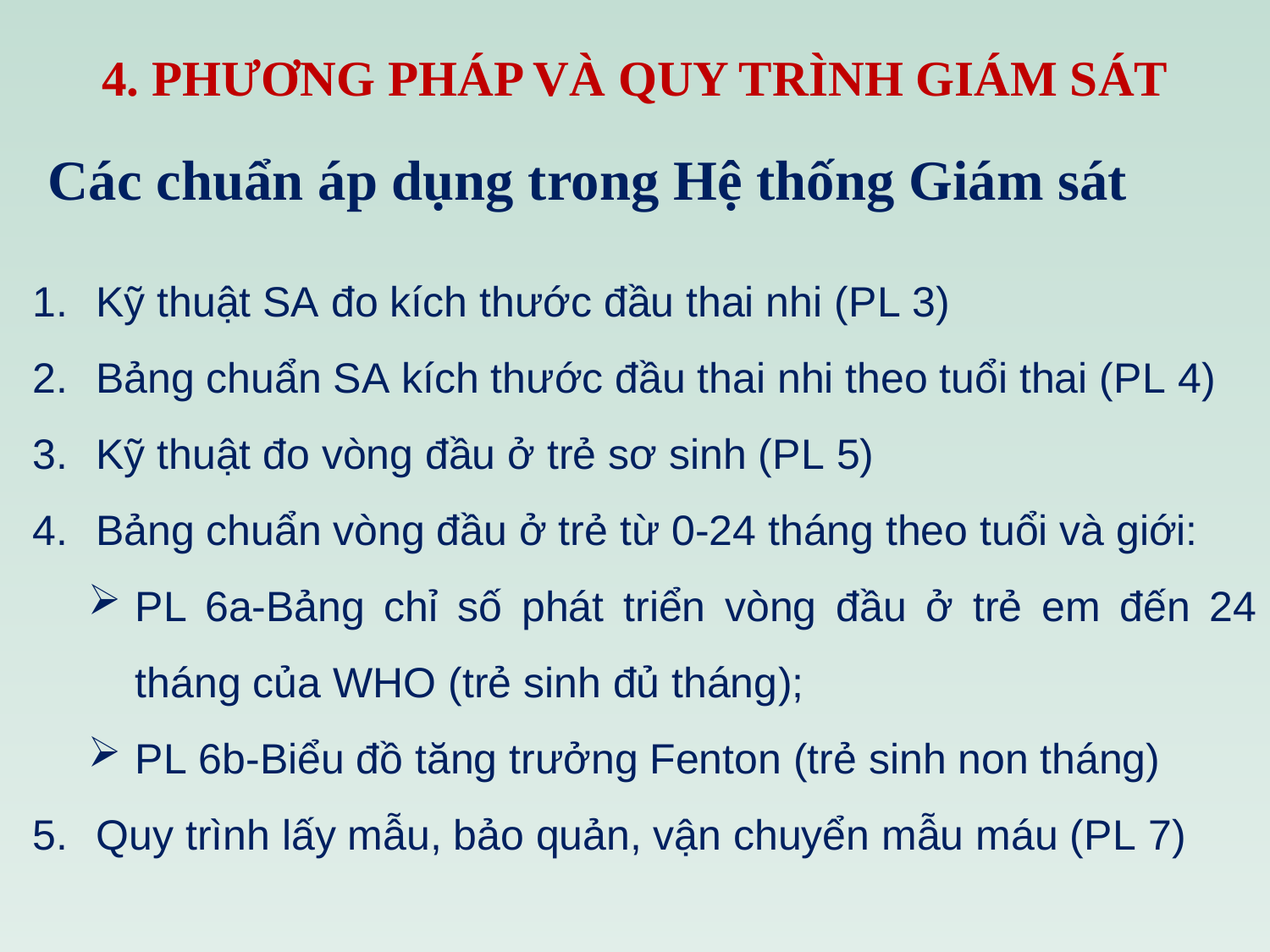

# 4. PHƯƠNG PHÁP VÀ QUY TRÌNH GIÁM SÁT
Các chuẩn áp dụng trong Hệ thống Giám sát
Kỹ thuật SA đo kích thước đầu thai nhi (PL 3)
Bảng chuẩn SA kích thước đầu thai nhi theo tuổi thai (PL 4)
Kỹ thuật đo vòng đầu ở trẻ sơ sinh (PL 5)
Bảng chuẩn vòng đầu ở trẻ từ 0-24 tháng theo tuổi và giới:
PL 6a-Bảng chỉ số phát triển vòng đầu ở trẻ em đến 24 tháng của WHO (trẻ sinh đủ tháng);
PL 6b-Biểu đồ tăng trưởng Fenton (trẻ sinh non tháng)
Quy trình lấy mẫu, bảo quản, vận chuyển mẫu máu (PL 7)